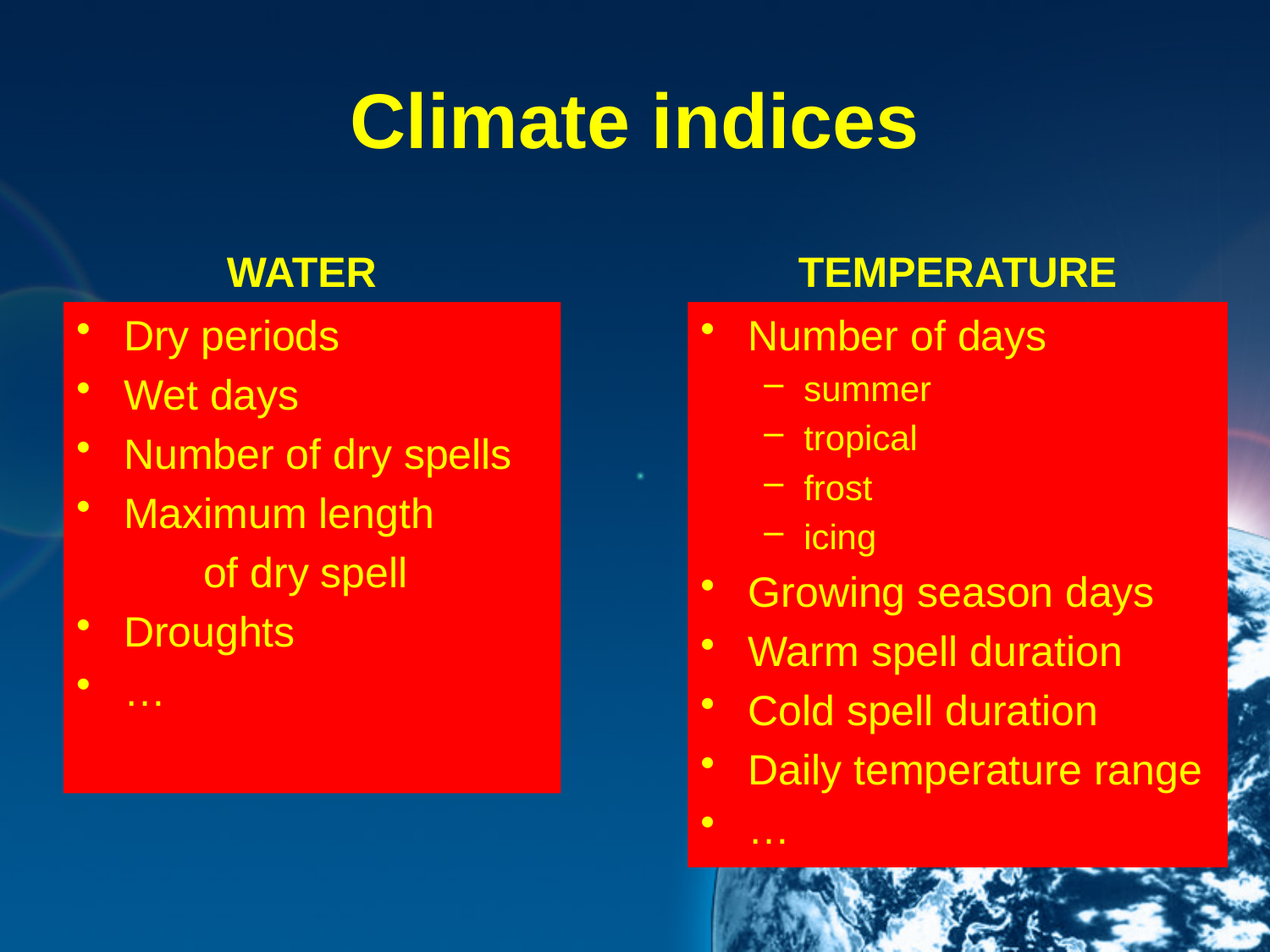

# Climate indices
WATER
TEMPERATURE
Dry periods
Wet days
Number of dry spells
Maximum length
	of dry spell
Droughts
…
Number of days
summer
tropical
frost
icing
Growing season days
Warm spell duration
Cold spell duration
Daily temperature range
…